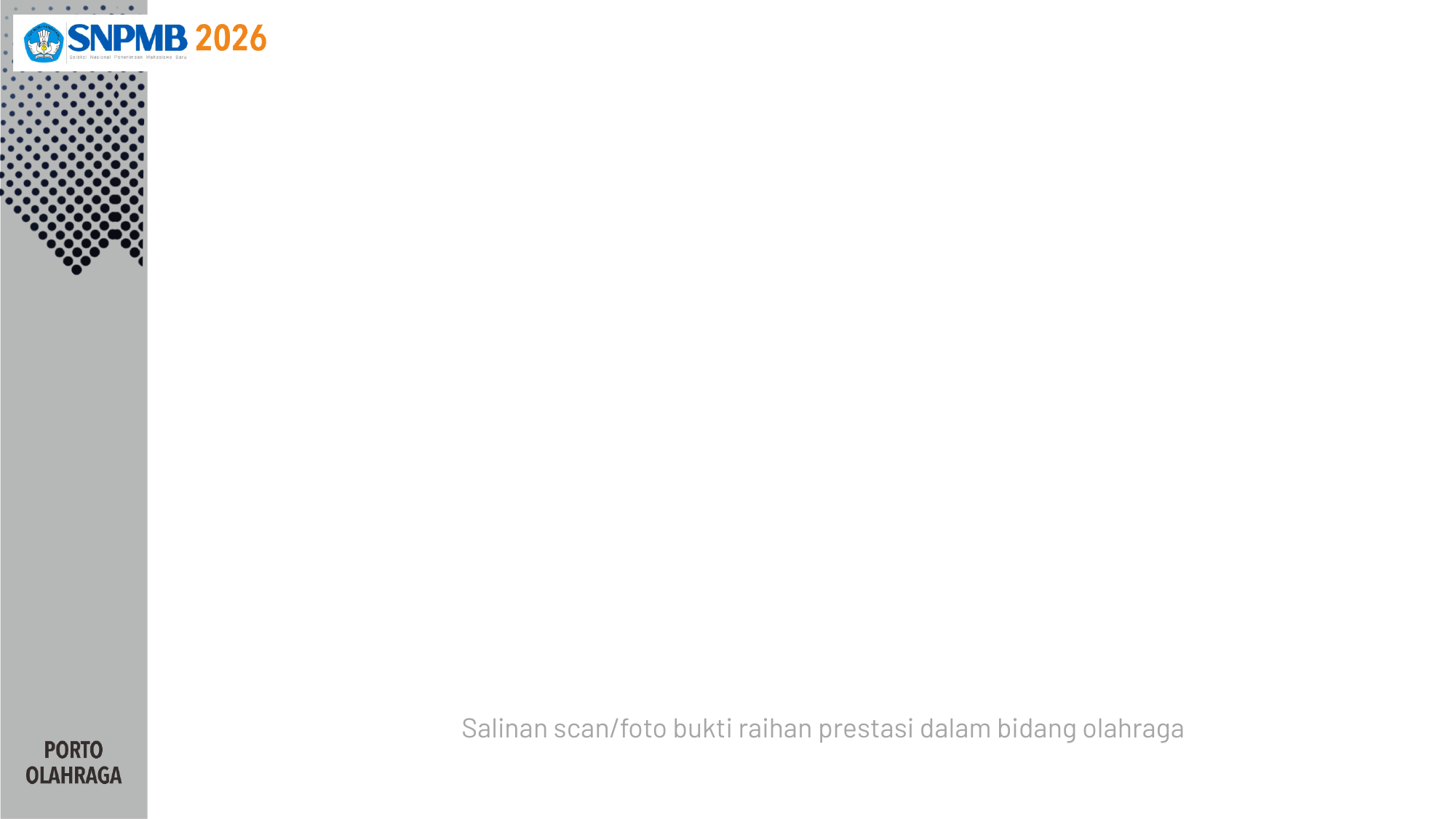

Salinan scan/foto bukti raihan prestasi dalam bidang olahraga